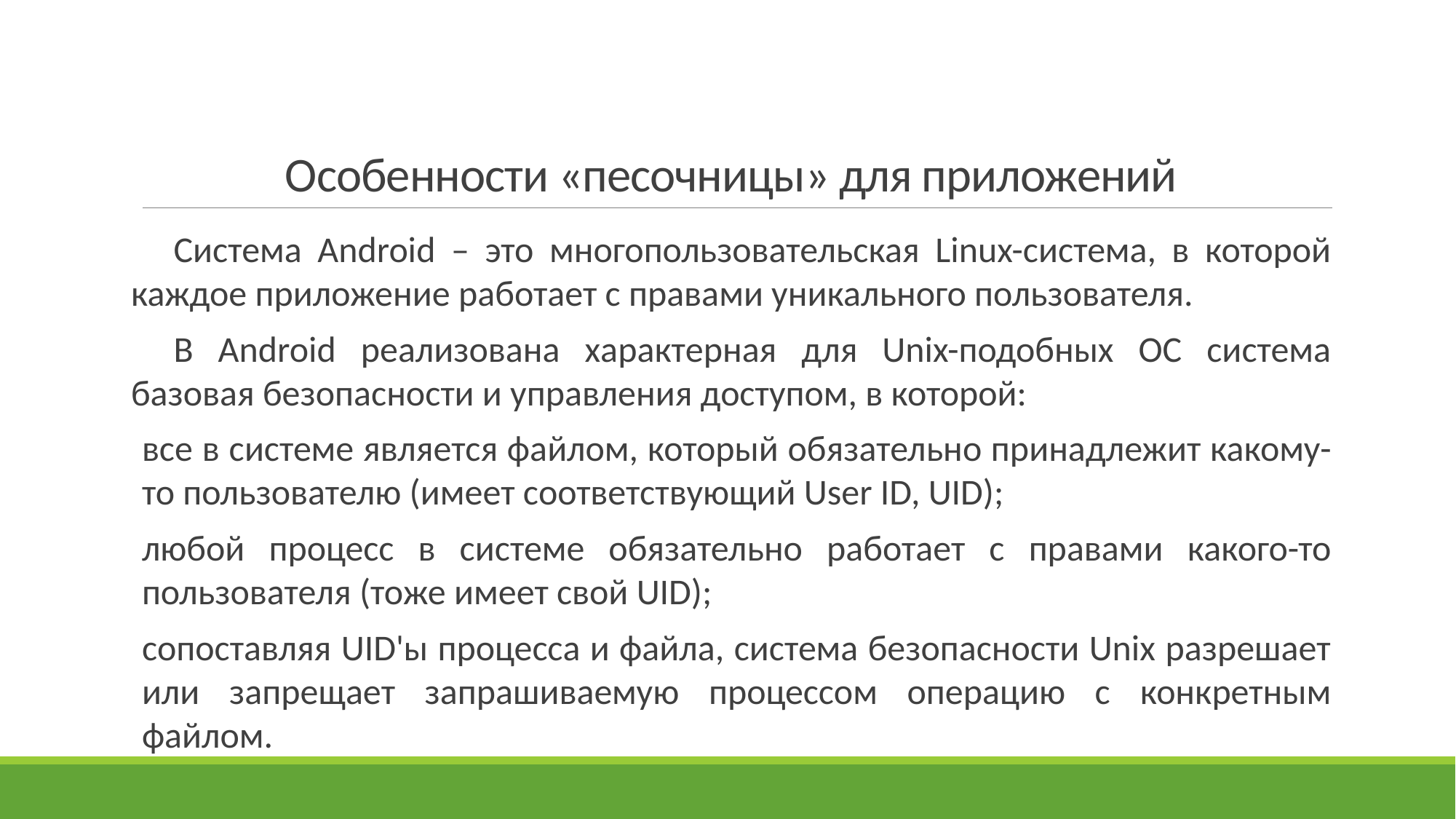

# Особенности «песочницы» для приложений
Система Android – это многопользовательская Linux-система, в которой каждое приложение работает с правами уникального пользователя.
В Android реализована характерная для Unix-подобных ОС система базовая безопасности и управления доступом, в которой:
все в системе является файлом, который обязательно принадлежит какому-то пользователю (имеет соответствующий User ID, UID);
любой процесс в системе обязательно работает с правами какого-то пользователя (тоже имеет свой UID);
сопоставляя UID'ы процесса и файла, система безопасности Unix разрешает или запрещает запрашиваемую процессом операцию с конкретным файлом.